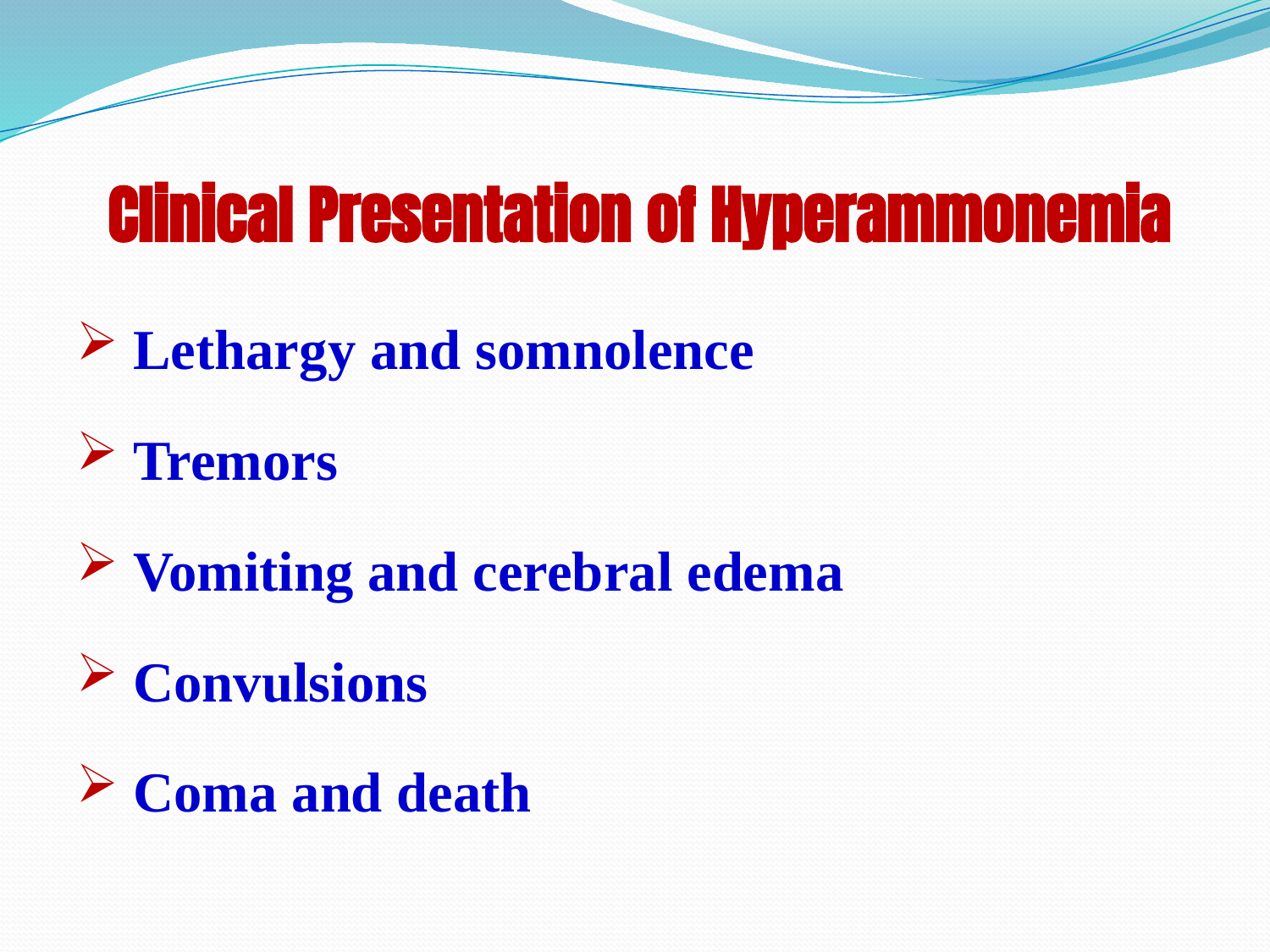

# Clinical Presentation of Hyperammonemia
 Lethargy and somnolence
 Tremors
 Vomiting and cerebral edema
 Convulsions
 Coma and death